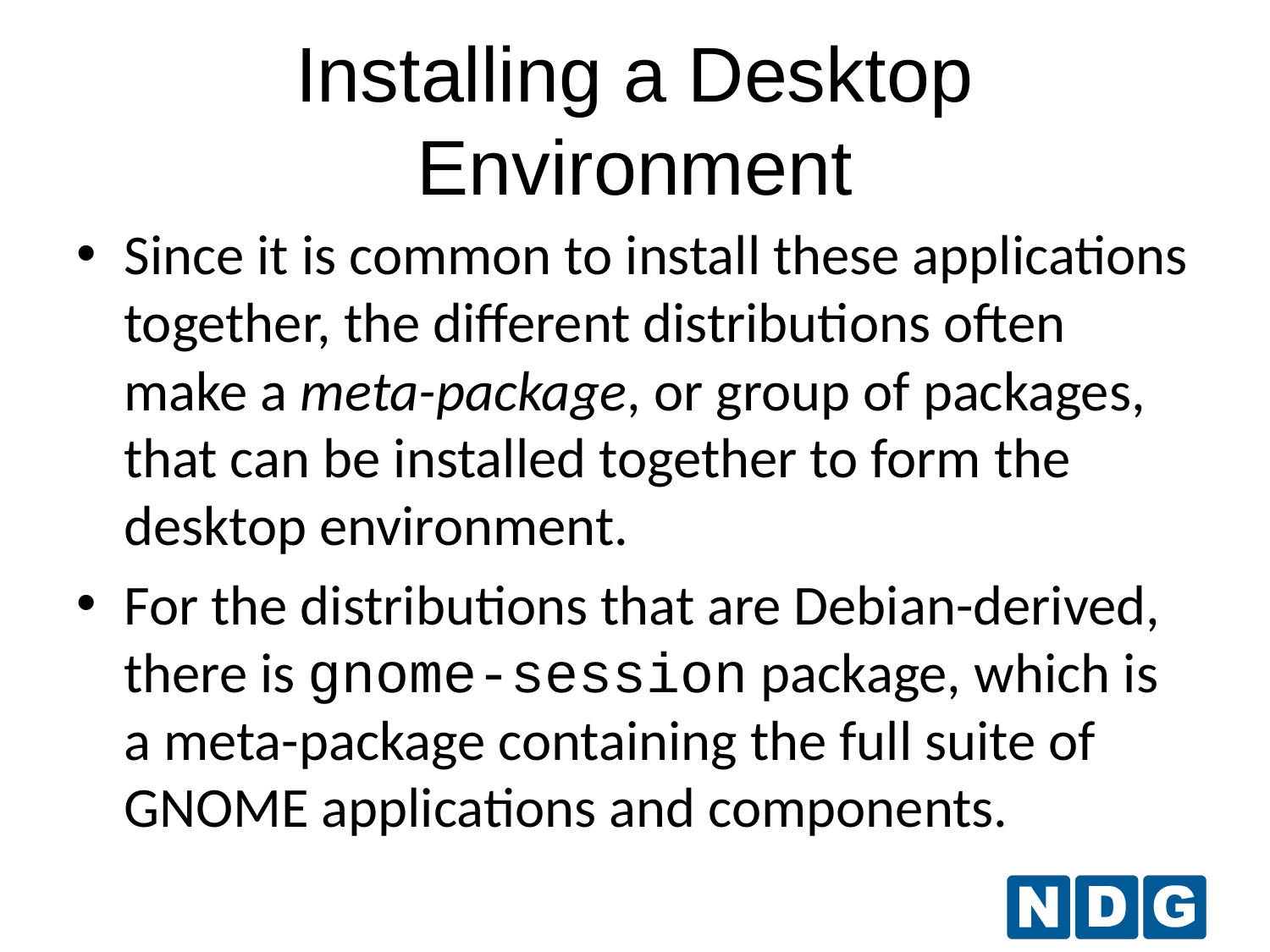

# Installing a Desktop Environment
Since it is common to install these applications together, the different distributions often make a meta-package, or group of packages, that can be installed together to form the desktop environment.
For the distributions that are Debian-derived, there is gnome-session package, which is a meta-package containing the full suite of GNOME applications and components.